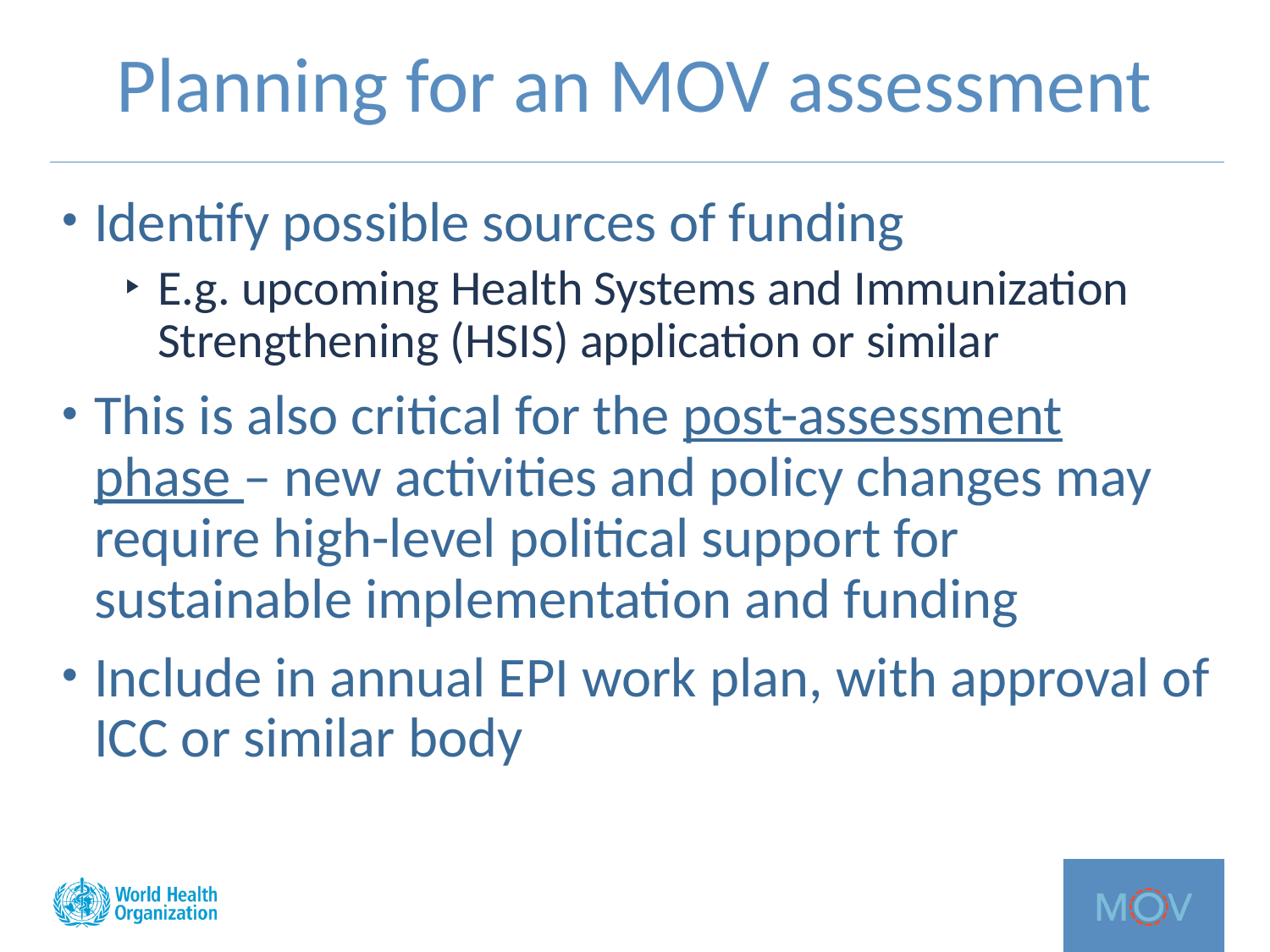

# Planning for an MOV assessment
Identify possible sources of funding
E.g. upcoming Health Systems and Immunization Strengthening (HSIS) application or similar
This is also critical for the post-assessment phase – new activities and policy changes may require high-level political support for sustainable implementation and funding
Include in annual EPI work plan, with approval of ICC or similar body